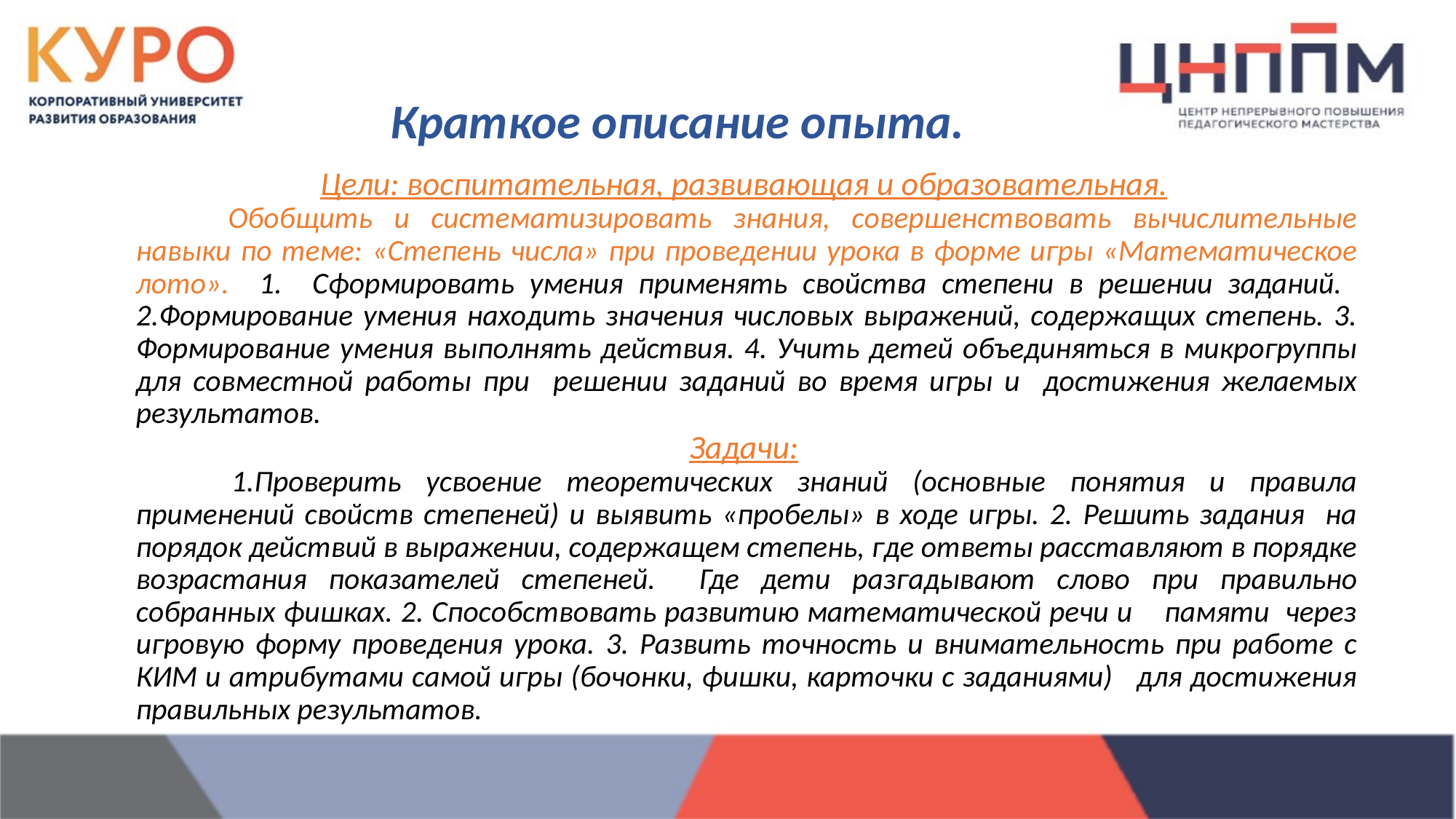

# Краткое описание опыта.
Цели: воспитательная, развивающая и образовательная.
 	Обобщить и систематизировать знания, совершенствовать вычислительные навыки по теме: «Степень числа» при проведении урока в форме игры «Математическое лото».  1.  Сформировать умения применять свойства степени в решении заданий.  2.Формирование умения находить значения числовых выражений, содержащих степень. 3. Формирование умения выполнять действия. 4. Учить детей объединяться в микрогруппы для совместной работы при  решении заданий во время игры и  достижения желаемых результатов.
Задачи:
 	1.Проверить усвоение теоретических знаний (основные понятия и правила применений свойств степеней) и выявить «пробелы» в ходе игры. 2. Решить задания  на порядок действий в выражении, содержащем степень, где ответы расставляют в порядке возрастания показателей степеней.  Где дети разгадывают слово при правильно собранных фишках. 2. Способствовать развитию математической речи и    памяти  через игровую форму проведения урока. 3. Развить точность и внимательность при работе с КИМ и атрибутами самой игры (бочонки, фишки, карточки с заданиями)   для достижения правильных результатов.